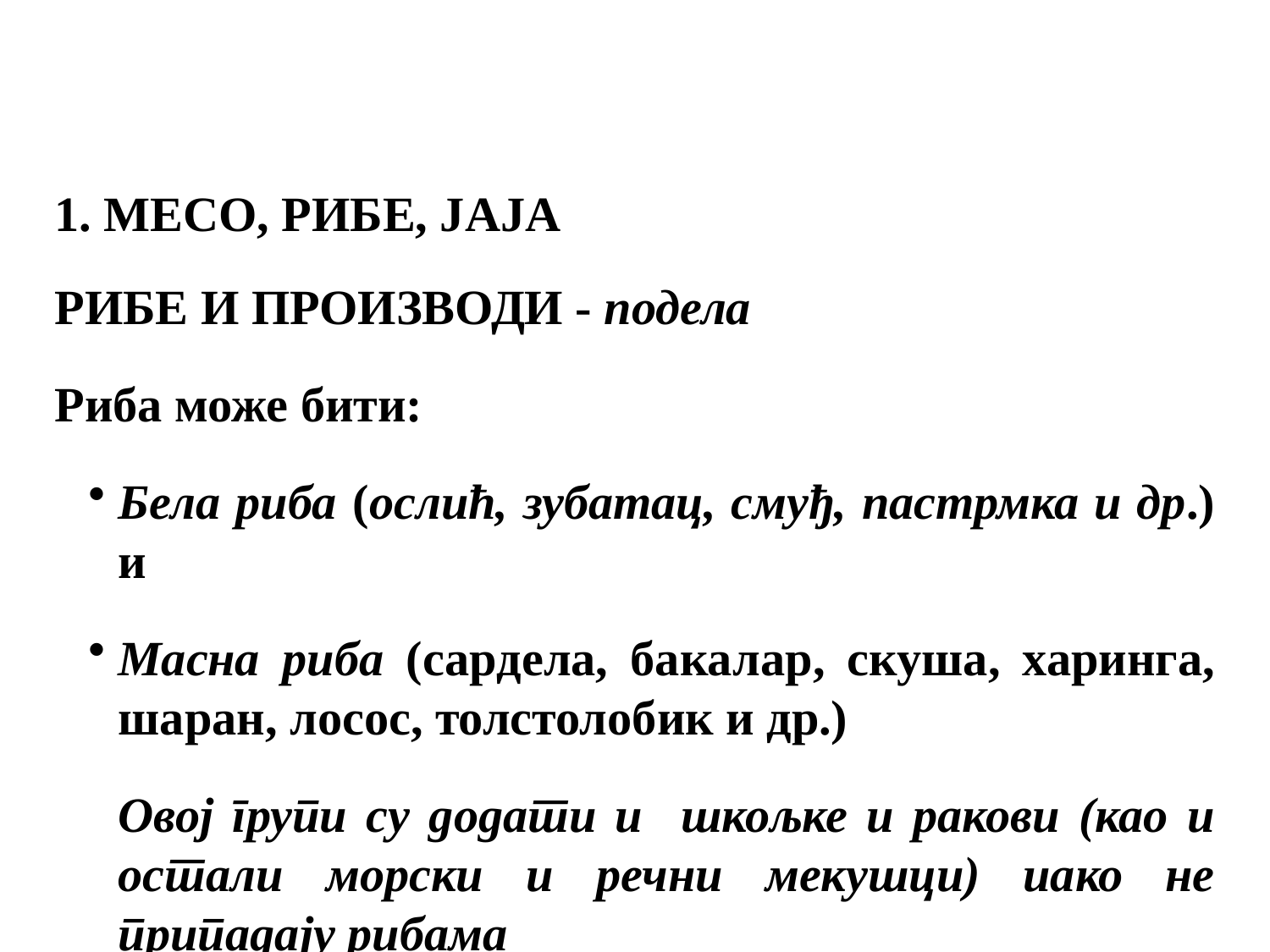

1. МЕСО, РИБЕ, ЈАЈА

РИБЕ И ПРОИЗВОДИ - подела

Риба може бити:

Бела риба (ослић, зубатац, смуђ, пастрмка и др.) и

Масна риба (сардела, бакалар, скуша, харинга, шаран, лосос, толстолобик и др.)

Овој групи су додати и  шкољке и ракови (као и остали морски и речни мекушци) иако не припадају рибама